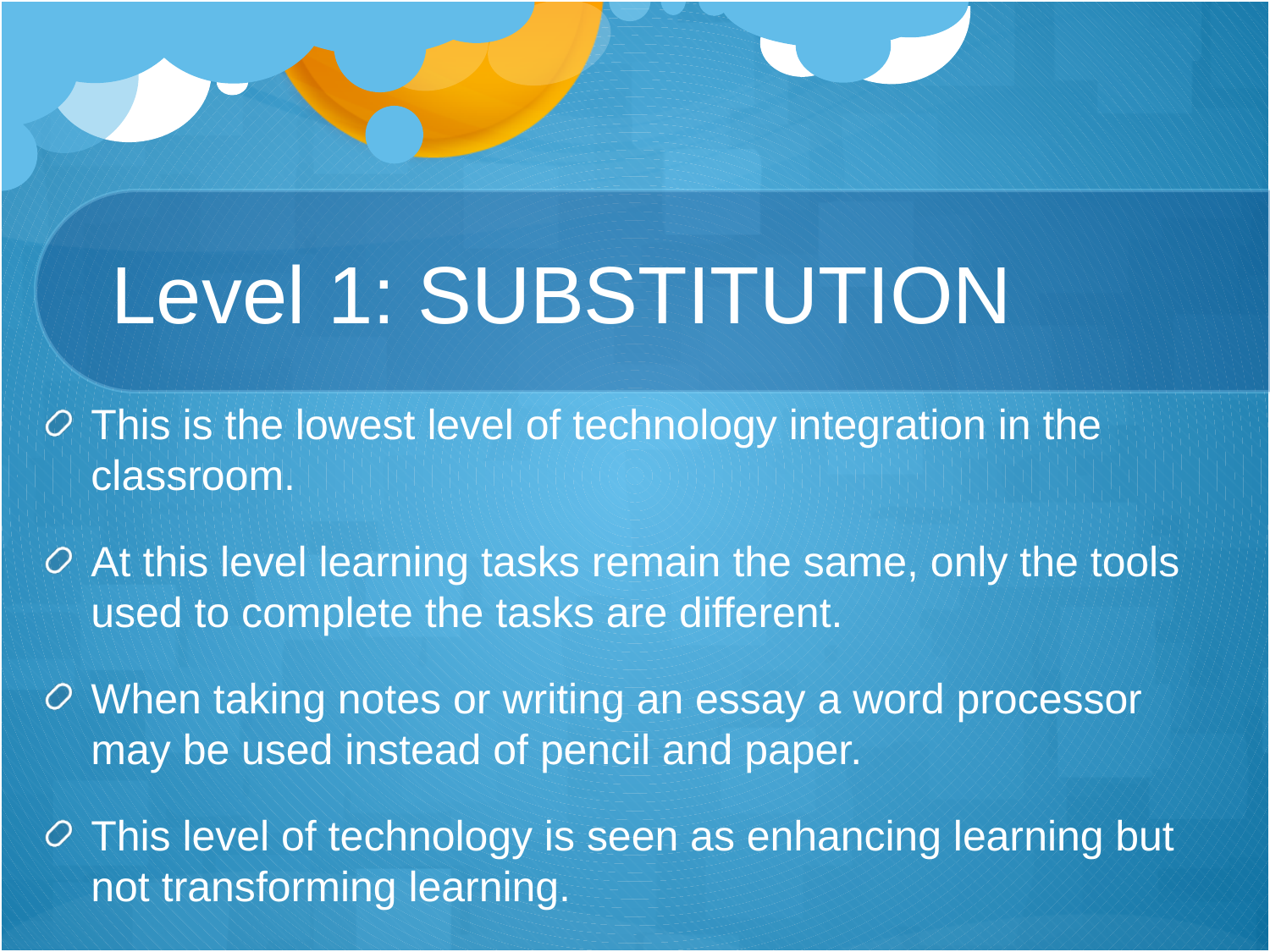

# Level 1: SUBSTITUTION
This is the lowest level of technology integration in the classroom.
At this level learning tasks remain the same, only the tools used to complete the tasks are different.
When taking notes or writing an essay a word processor may be used instead of pencil and paper.
This level of technology is seen as enhancing learning but not transforming learning.